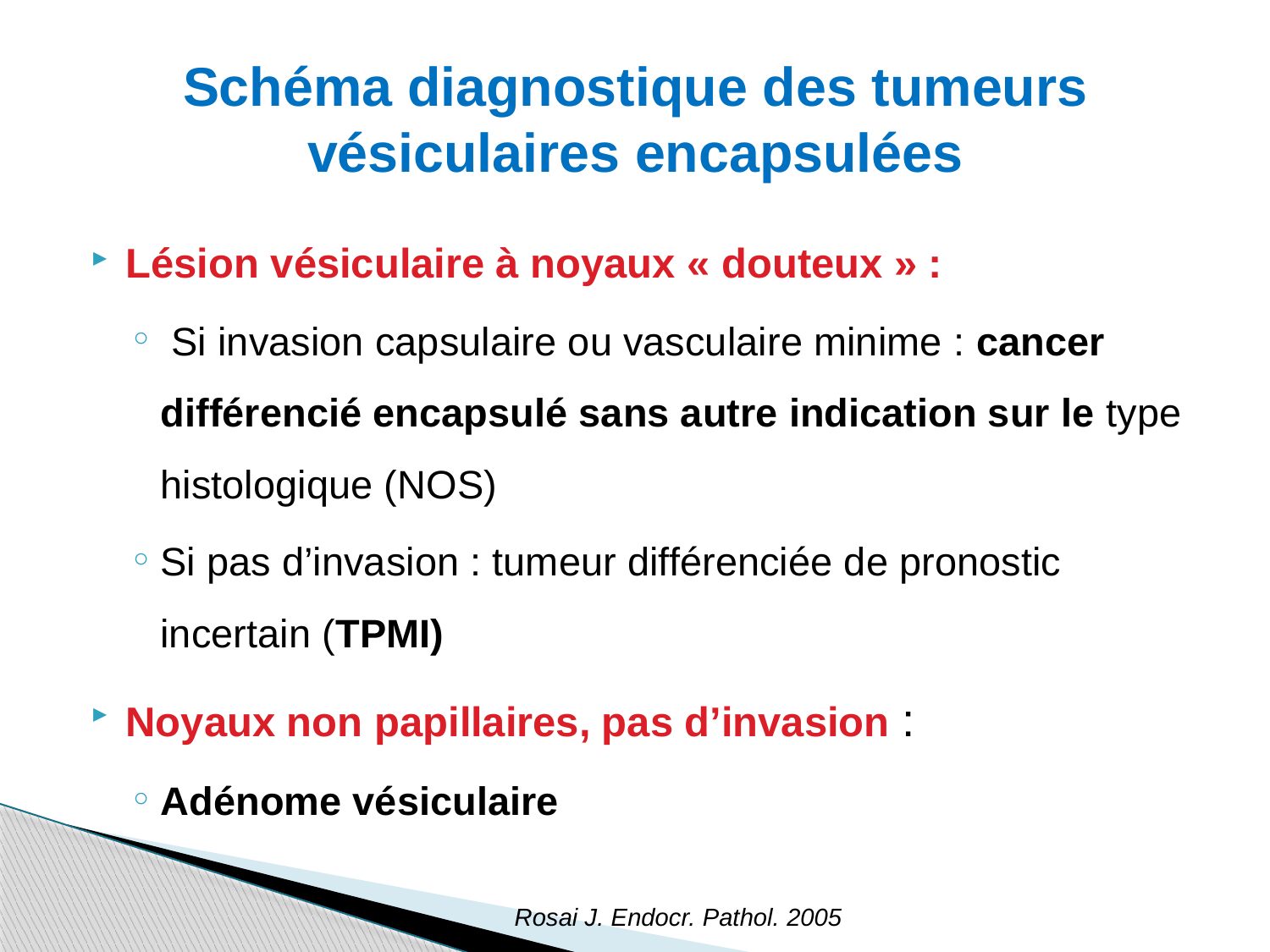

# Schéma diagnostique des tumeurs vésiculaires encapsulées
Lésion vésiculaire à noyaux « douteux » :
 Si invasion capsulaire ou vasculaire minime : cancer différencié encapsulé sans autre indication sur le type histologique (NOS)
Si pas d’invasion : tumeur différenciée de pronostic incertain (TPMI)
Noyaux non papillaires, pas d’invasion :
Adénome vésiculaire

Rosai J. Endocr. Pathol. 2005